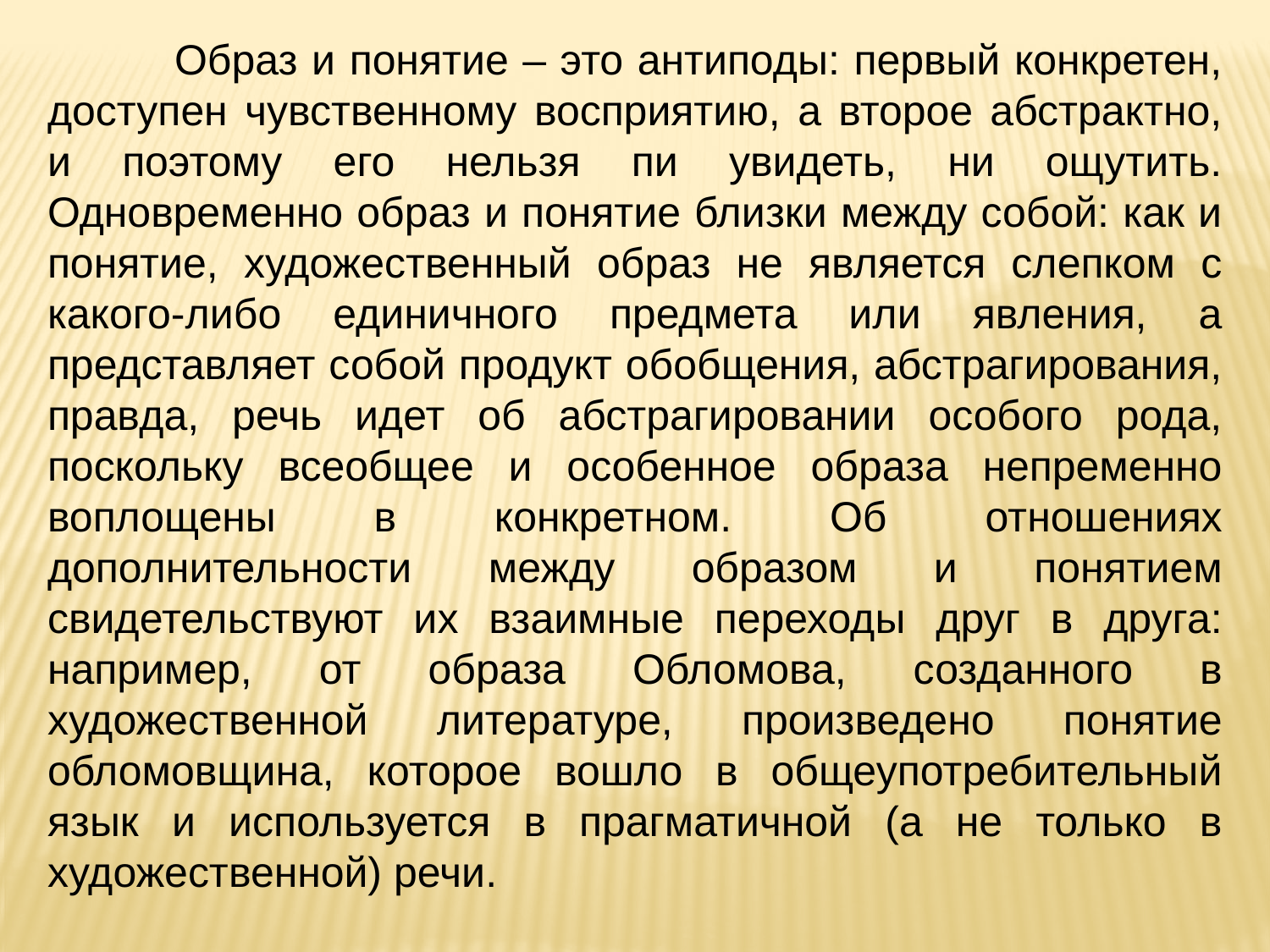

Образ и понятие – это антиподы: первый конкретен, доступен чувственному восприятию, а второе абстрактно, и поэтому его нельзя пи увидеть, ни ощутить. Одновременно образ и понятие близки между собой: как и понятие, художественный образ не является слепком с какого-либо единичного предмета или явления, а представляет собой продукт обобщения, абстрагирования, правда, речь идет об абстрагировании особого рода, поскольку всеобщее и особенное образа непременно воплощены в конкретном. Об отношениях дополнительности между образом и понятием свидетельствуют их взаимные переходы друг в друга: например, от образа Обломова, созданного в художественной литературе, произведено понятие обломовщина, которое вошло в общеупотребительный язык и используется в прагматичной (а не только в художественной) речи.